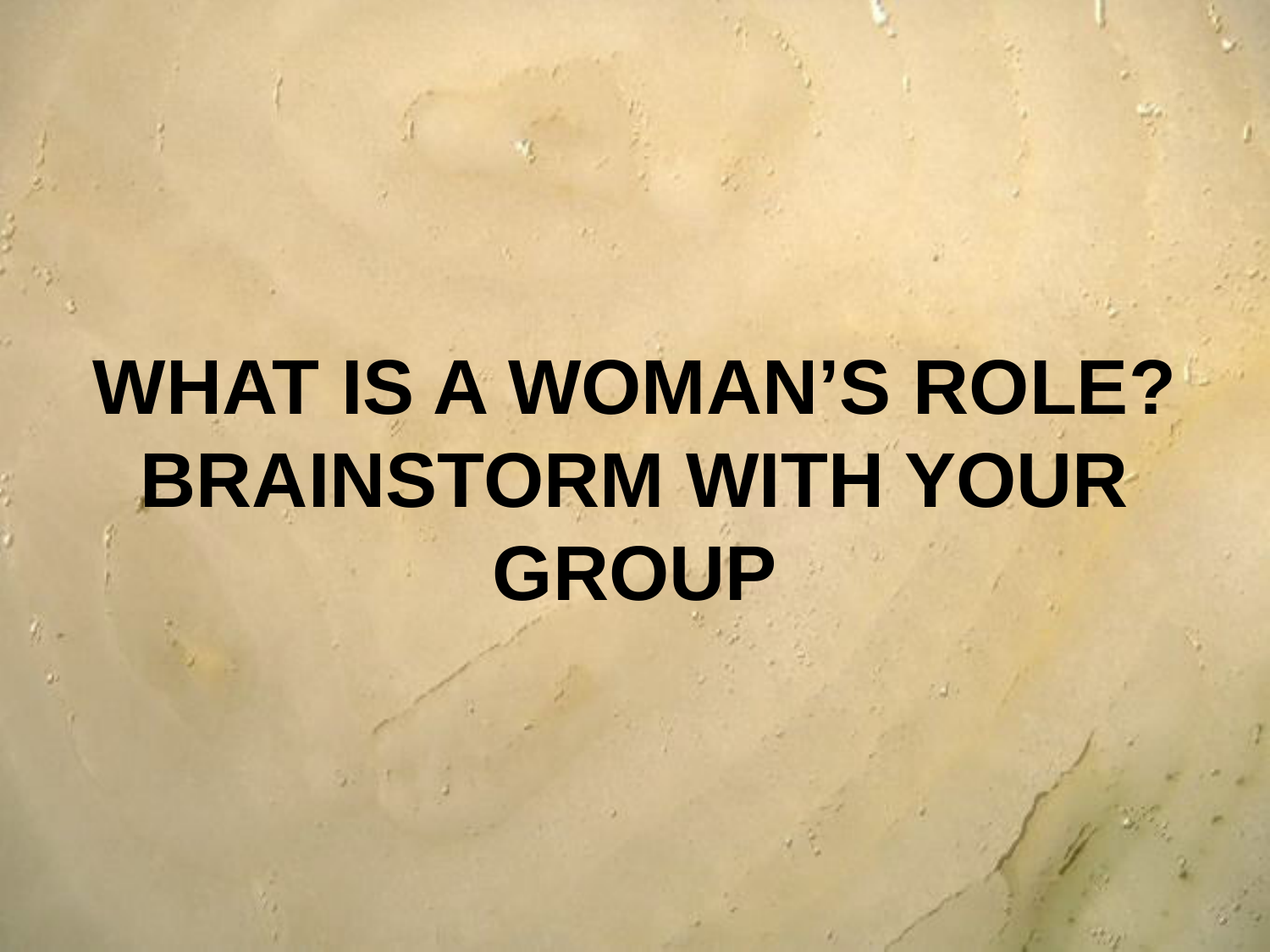

# What is a woman’s role? Brainstorm With Your Group